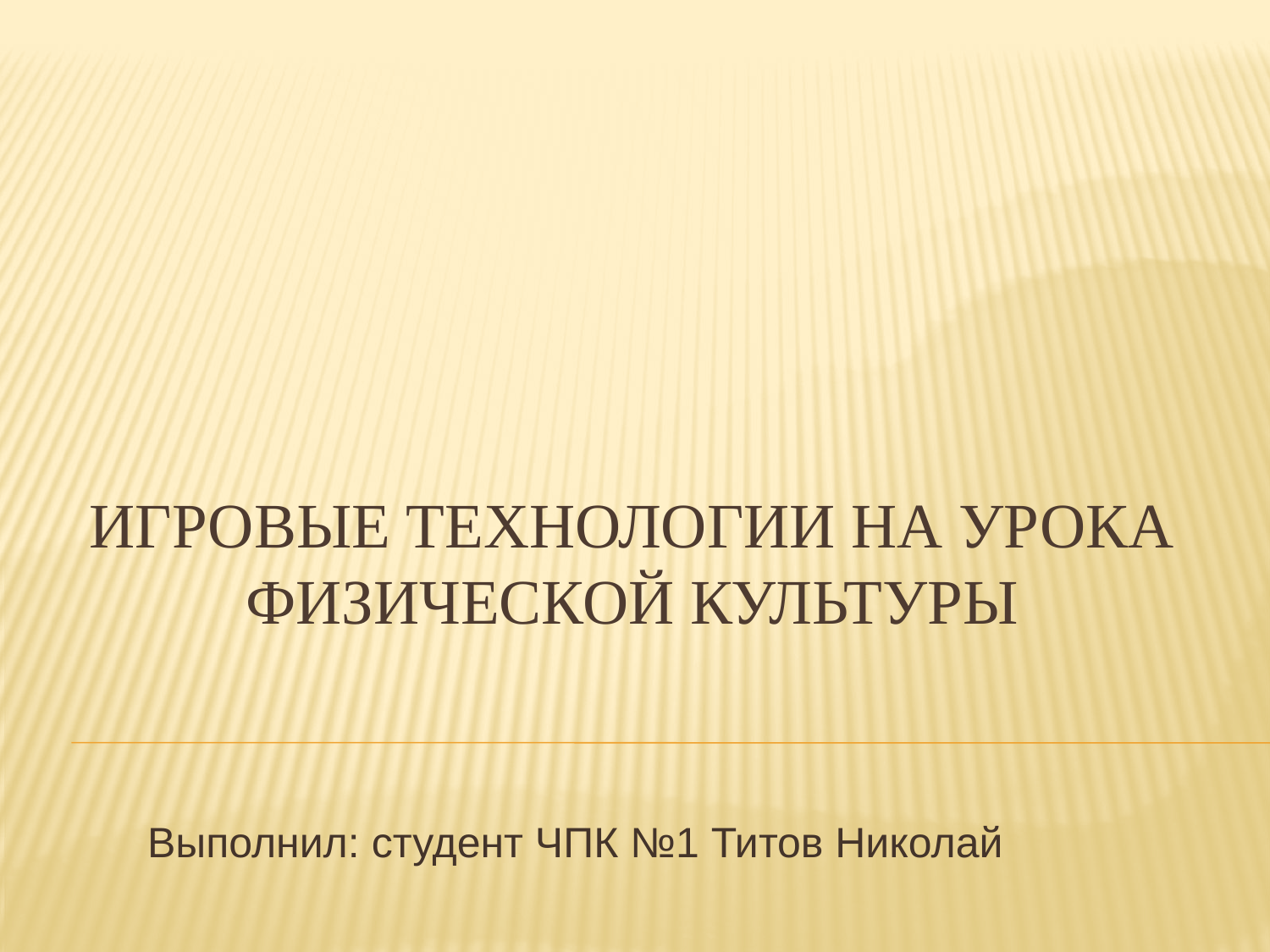

# Игровые технологии на урока физической культуры
Выполнил: студент ЧПК №1 Титов Николай